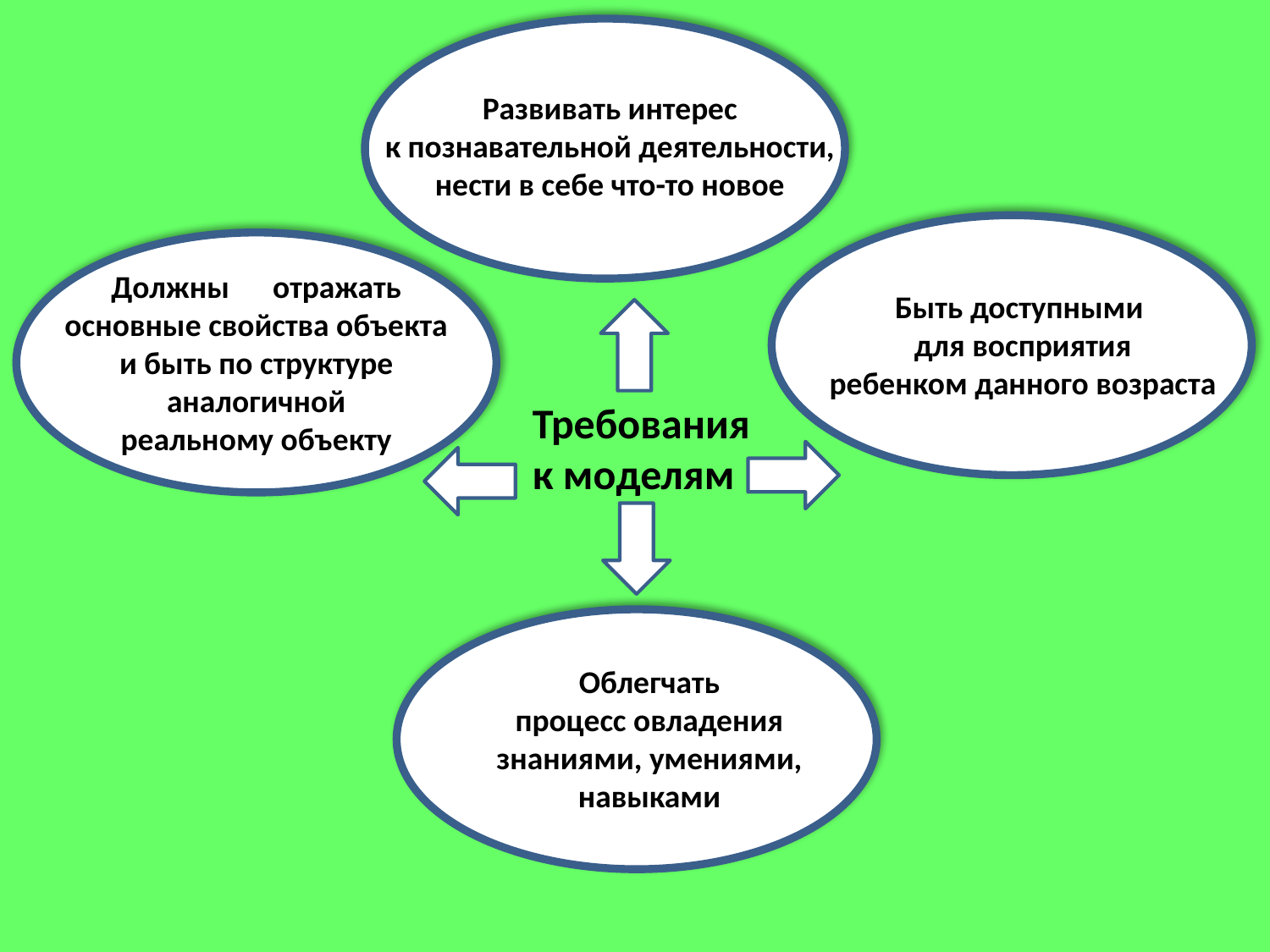

Развивать интерес
к познавательной деятельности, нести в себе что-то новое

Должны      отражать
основные свойства объекта
и быть по структуре аналогичной
реальному объекту
Быть доступными
для восприятия
ребенком данного возраста

 Требования
 к моделям

 Облегчать
процесс овладения
знаниями, умениями,
навыками